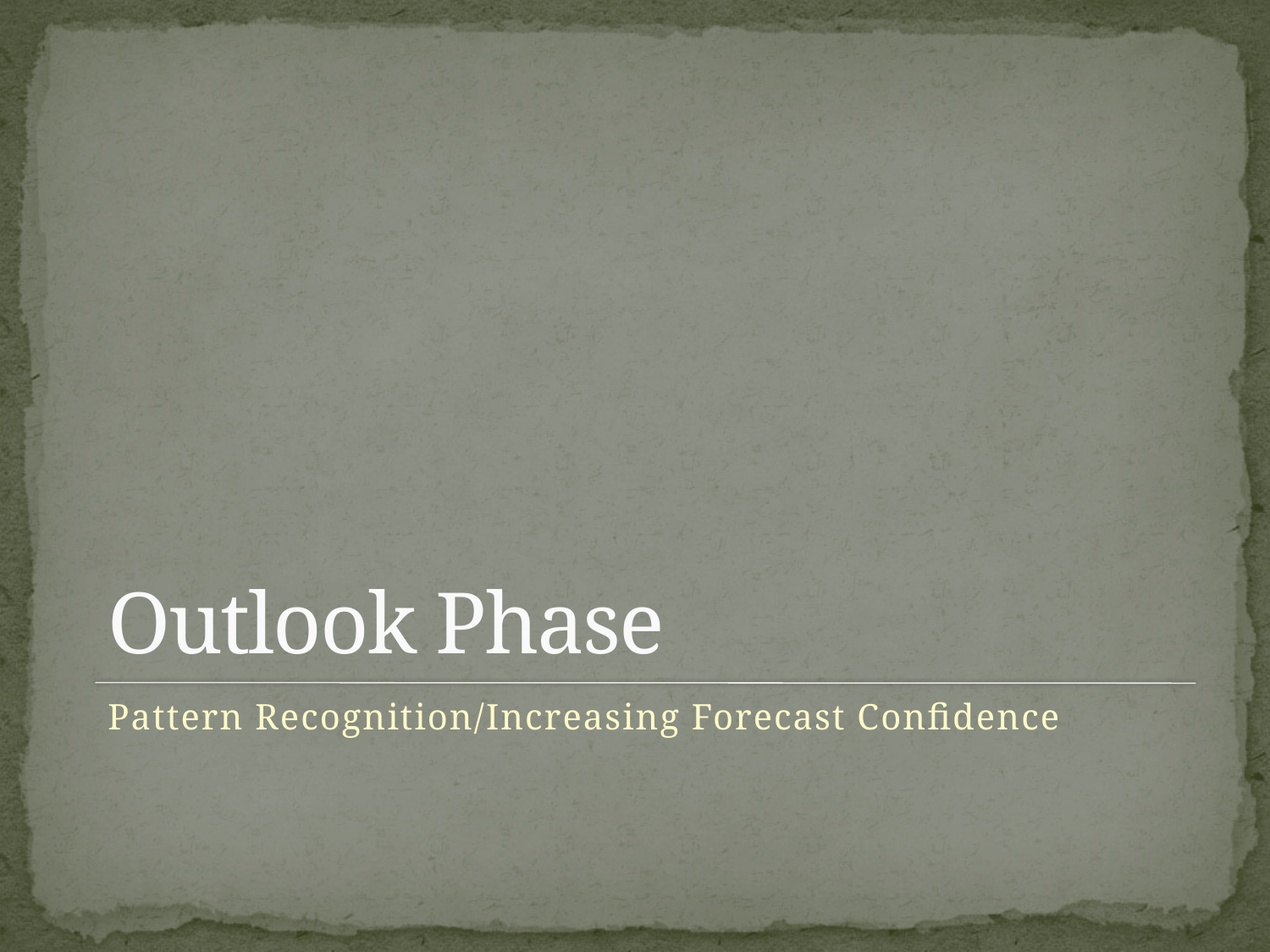

# Outlook Phase
Pattern Recognition/Increasing Forecast Confidence